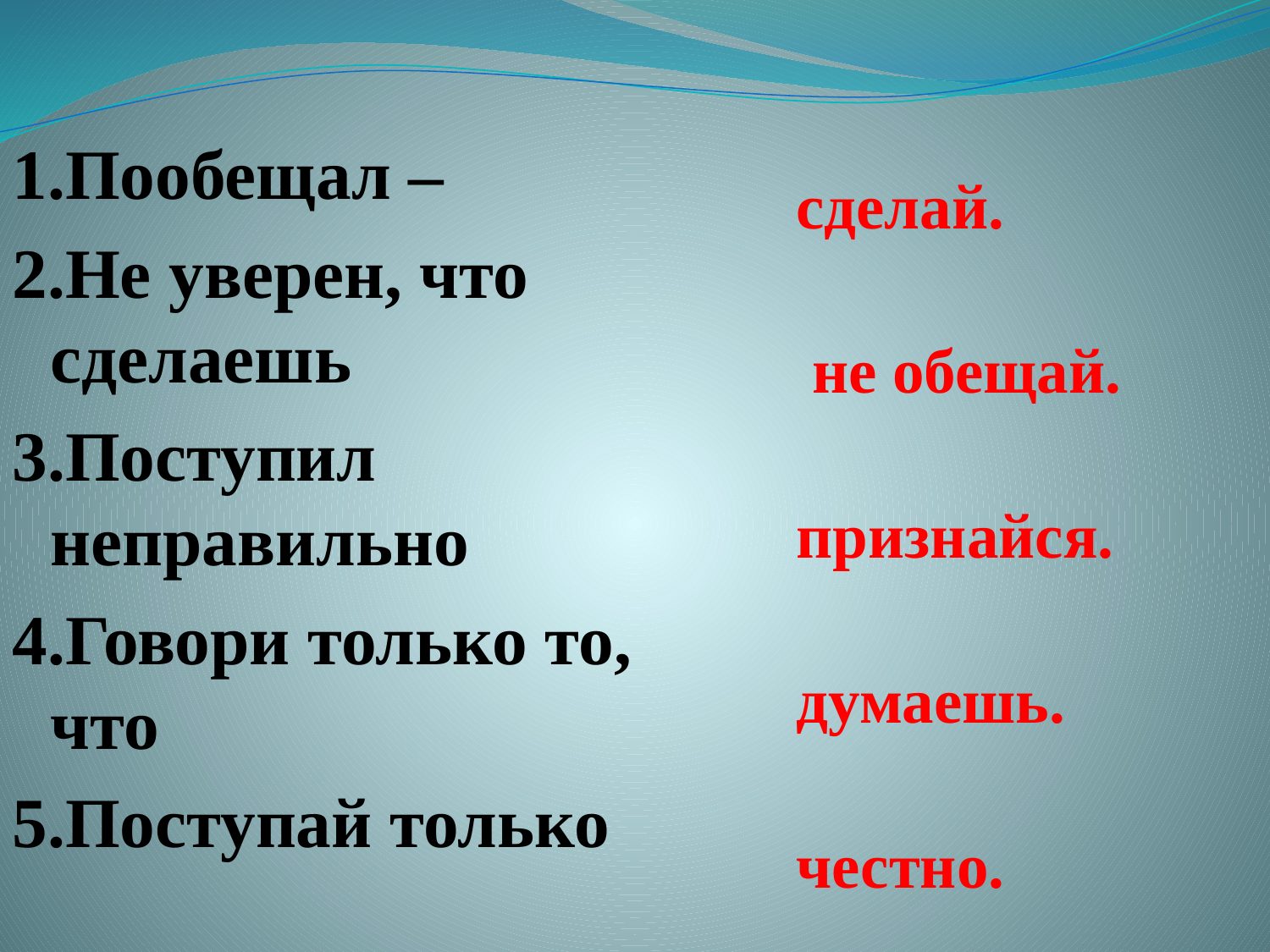

сделай.
 не обещай.
признайся.
думаешь.
честно.
#
1.Пообещал –
2.Не уверен, что сделаешь
3.Поступил неправильно
4.Говори только то, что
5.Поступай только